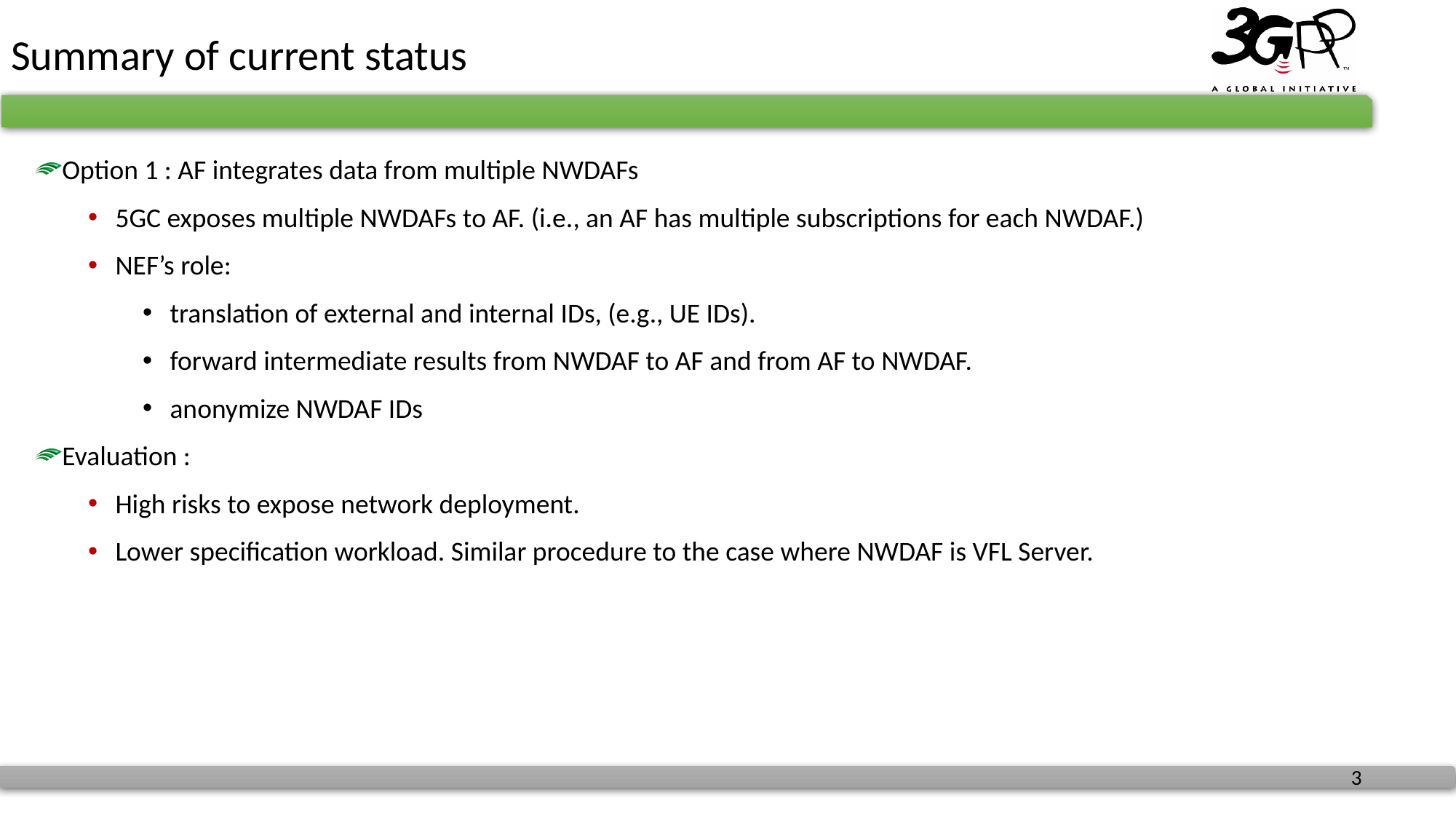

# Summary of current status
Option 1 : AF integrates data from multiple NWDAFs
5GC exposes multiple NWDAFs to AF. (i.e., an AF has multiple subscriptions for each NWDAF.)
NEF’s role:
translation of external and internal IDs, (e.g., UE IDs).
forward intermediate results from NWDAF to AF and from AF to NWDAF.
anonymize NWDAF IDs
Evaluation :
High risks to expose network deployment.
Lower specification workload. Similar procedure to the case where NWDAF is VFL Server.